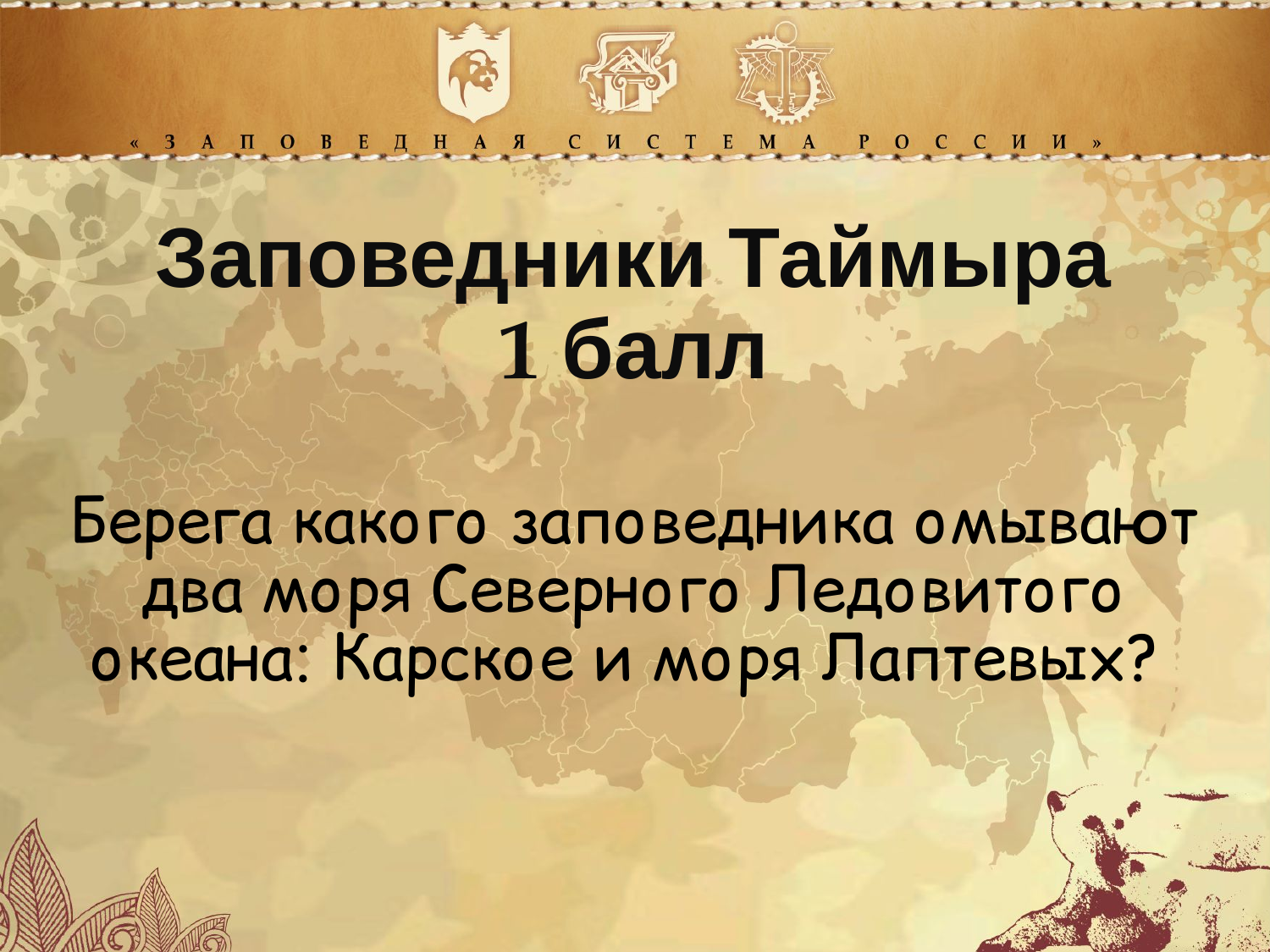

Заповедники Таймыра
1 балл
Берега какого заповедника омывают два моря Северного Ледовитого океана: Карское и моря Лаптевых?